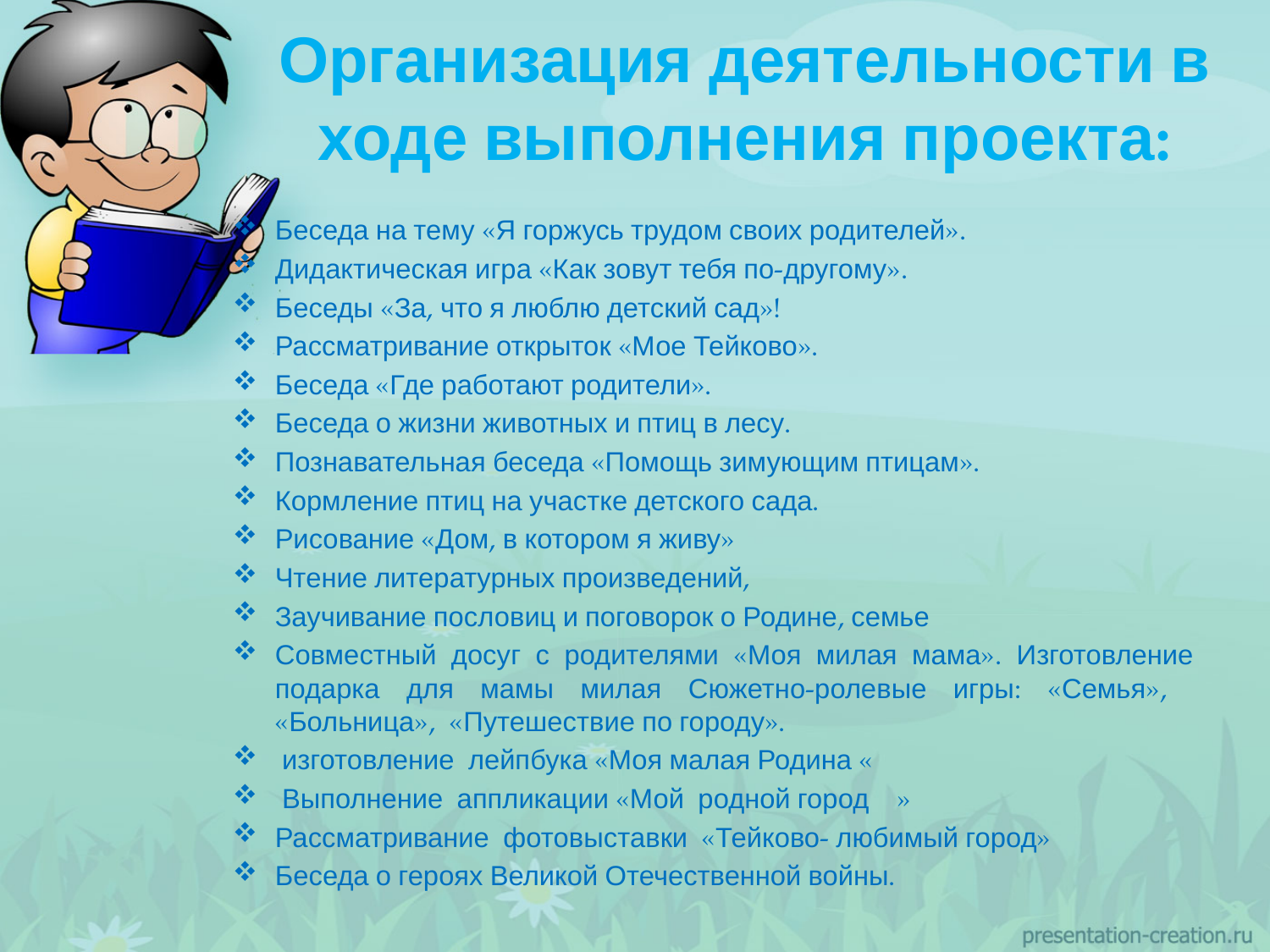

# Организация деятельности в ходе выполнения проекта:
Беседа на тему «Я горжусь трудом своих родителей».
Дидактическая игра «Как зовут тебя по-другому».
Беседы «За, что я люблю детский сад»!
Рассматривание открыток «Мое Тейково».
Беседа «Где работают родители».
Беседа о жизни животных и птиц в лесу.
Познавательная беседа «Помощь зимующим птицам».
Кормление птиц на участке детского сада.
Рисование «Дом, в котором я живу»
Чтение литературных произведений,
Заучивание пословиц и поговорок о Родине, семье
Совместный досуг с родителями «Моя милая мама». Изготовление подарка для мамы милая Сюжетно-ролевые игры: «Семья»,  «Больница»,  «Путешествие по городу».
 изготовление  лейпбука «Моя малая Родина «
 Выполнение  аппликации «Мой  родной город    »
Рассматривание  фотовыставки  «Тейково- любимый город»
Беседа о героях Великой Отечественной войны.